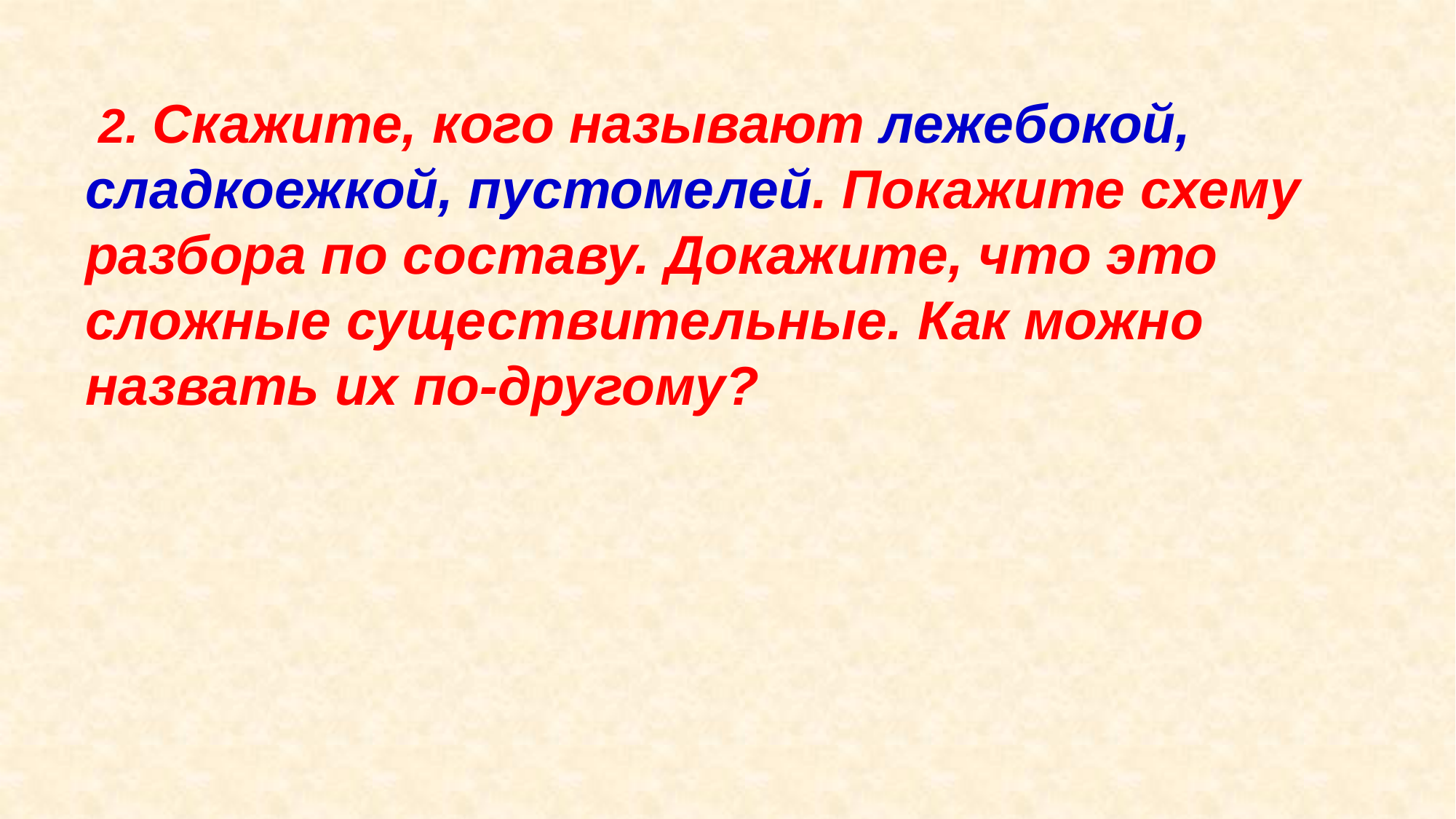

2. Скажите, кого называют лежебокой, сладкоежкой, пустомелей. Покажите схему разбора по составу. Докажите, что это сложные существительные. Как можно назвать их по-другому?